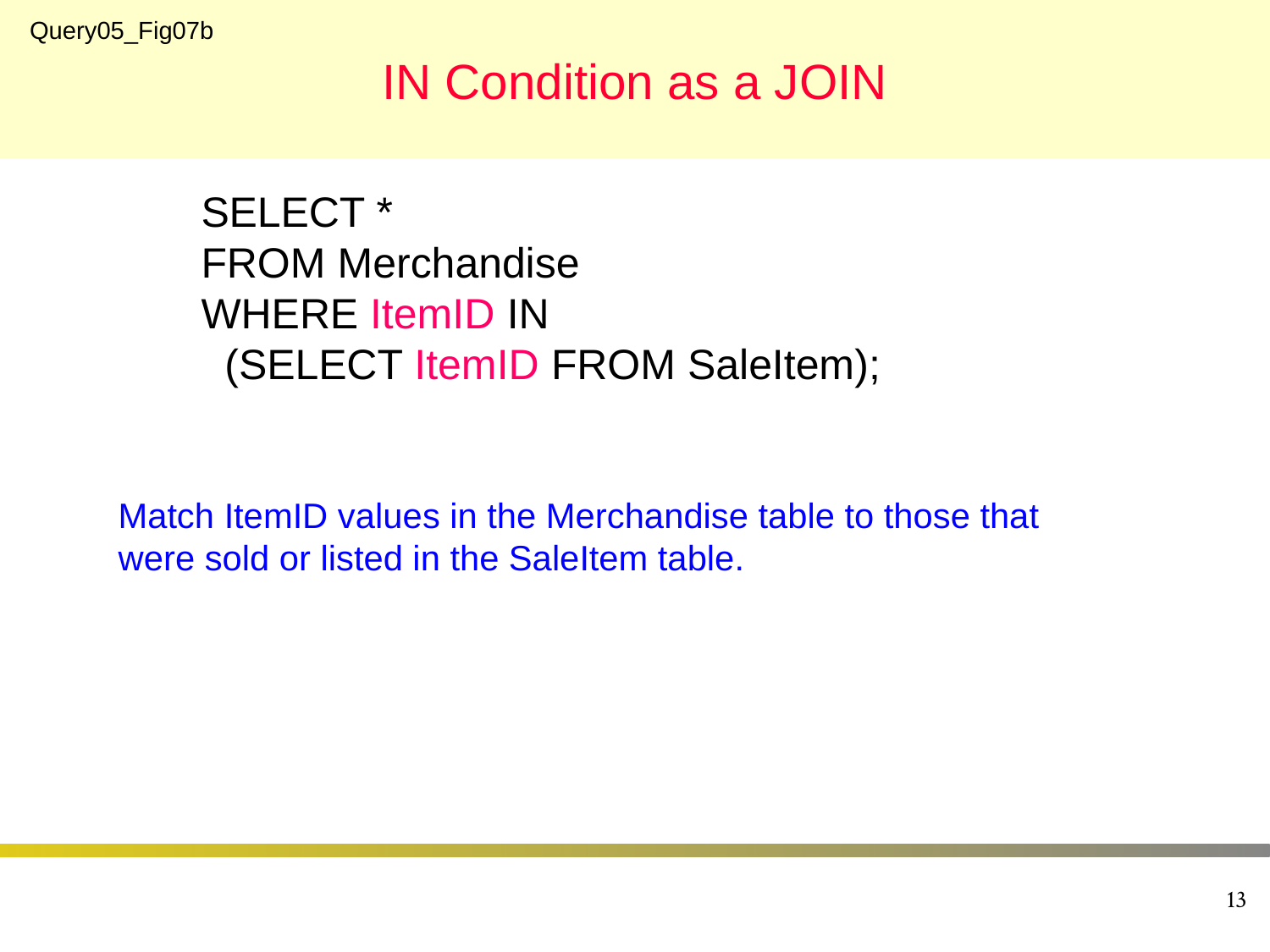

# IN Condition as a JOIN
Query05_Fig07b
SELECT *
FROM Merchandise
WHERE ItemID IN
  (SELECT ItemID FROM SaleItem);
Match ItemID values in the Merchandise table to those that were sold or listed in the SaleItem table.
13